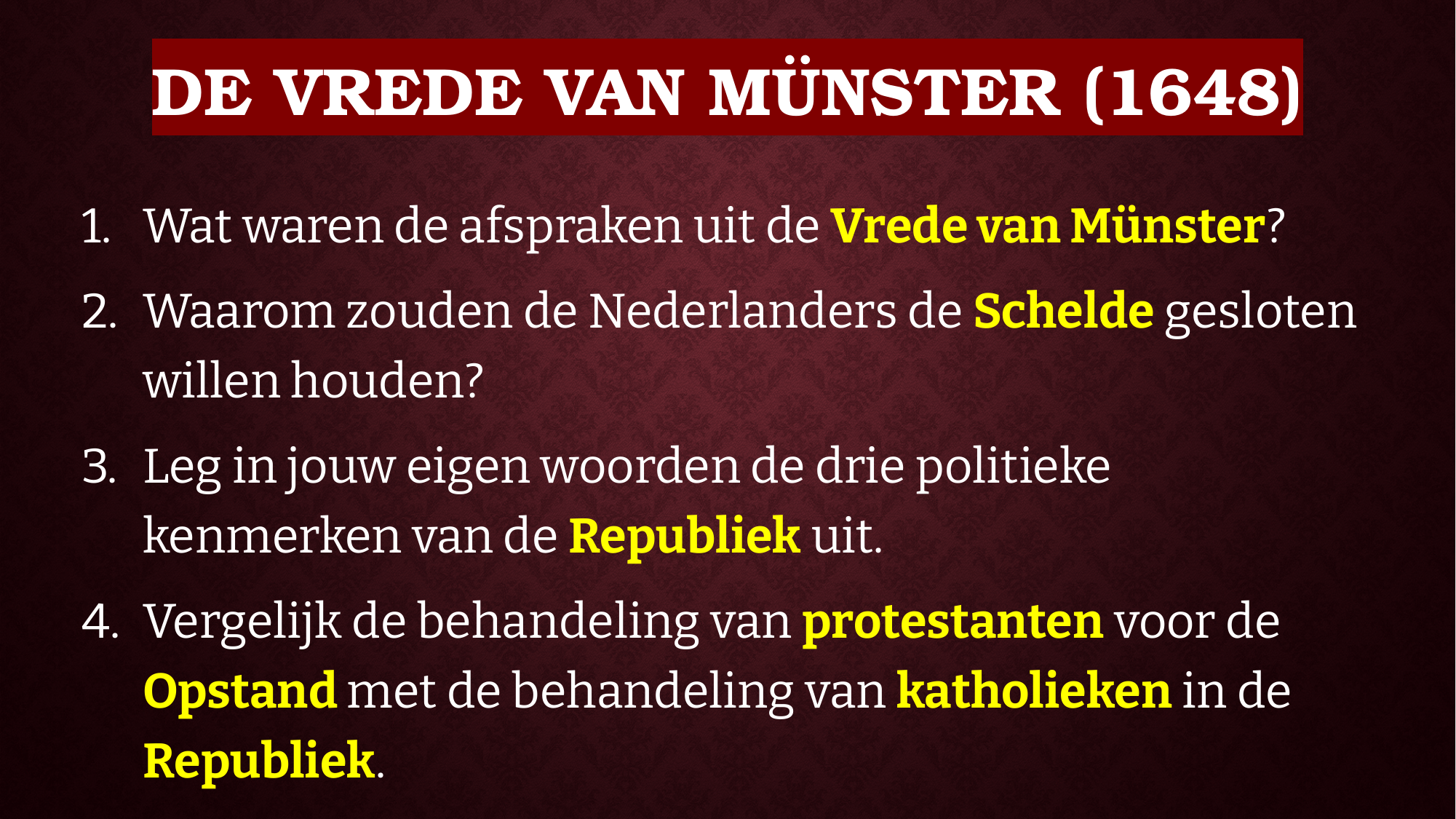

# De Vrede van Münster (1648)
Wat waren de afspraken uit de Vrede van Münster?
Waarom zouden de Nederlanders de Schelde gesloten willen houden?
Leg in jouw eigen woorden de drie politieke kenmerken van de Republiek uit.
Vergelijk de behandeling van protestanten voor de Opstand met de behandeling van katholieken in de Republiek.